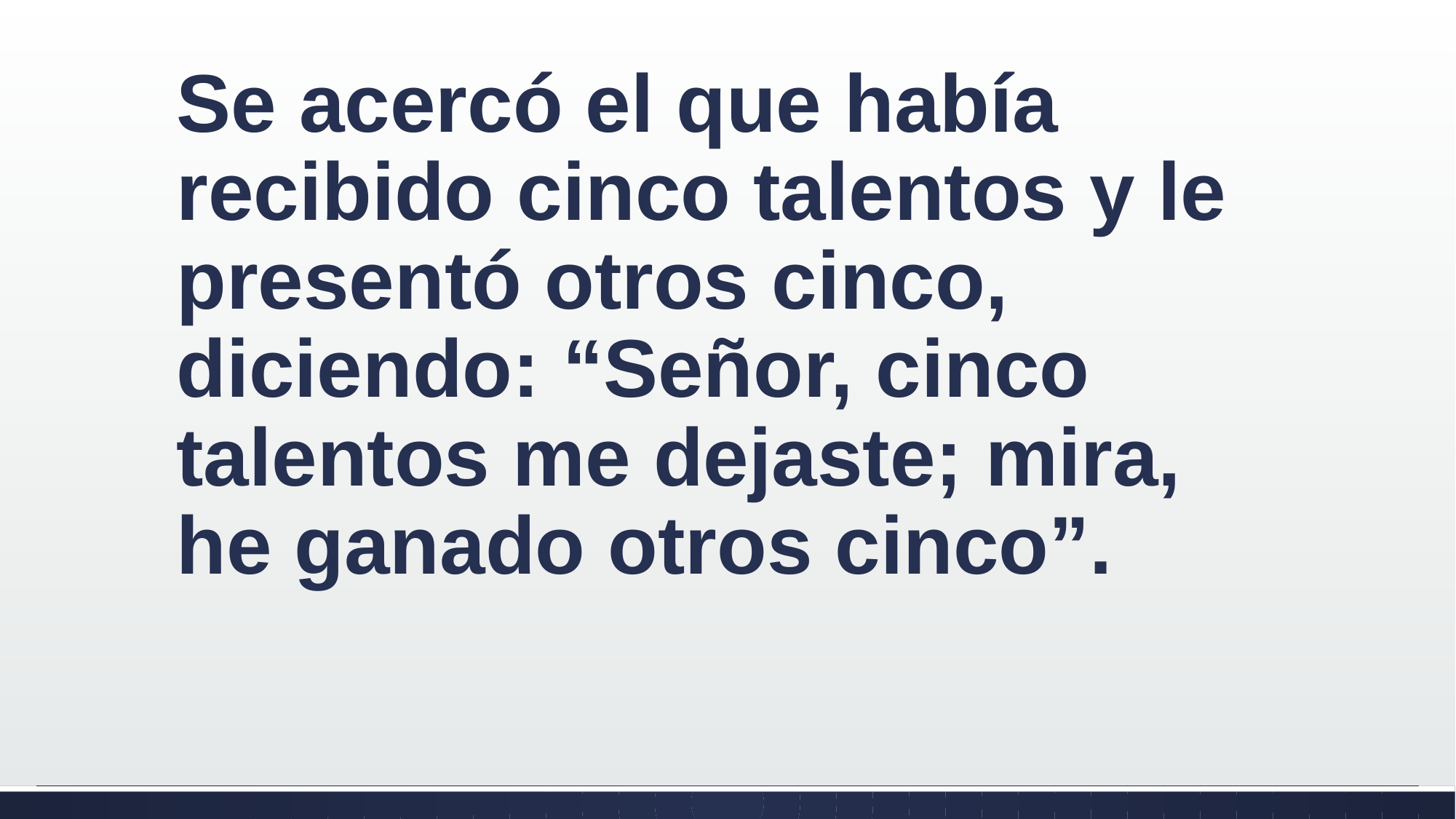

#
Se acercó el que había recibido cinco talentos y le presentó otros cinco, diciendo: “Señor, cinco talentos me dejaste; mira, he ganado otros cinco”.